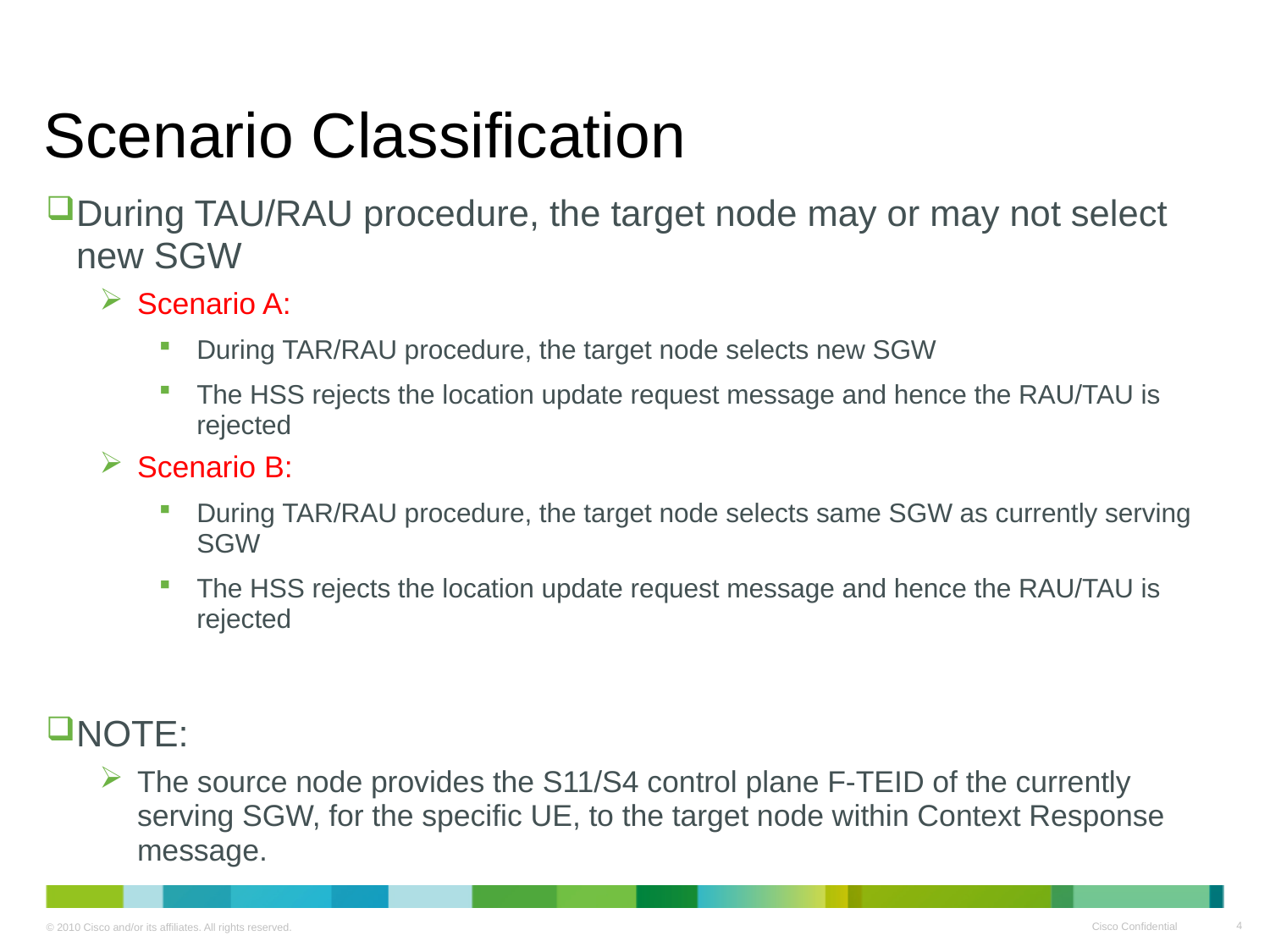

# Scenario Classification
During TAU/RAU procedure, the target node may or may not select new SGW
Scenario A:
During TAR/RAU procedure, the target node selects new SGW
The HSS rejects the location update request message and hence the RAU/TAU is rejected
Scenario B:
During TAR/RAU procedure, the target node selects same SGW as currently serving SGW
The HSS rejects the location update request message and hence the RAU/TAU is rejected

NOTE:
The source node provides the S11/S4 control plane F-TEID of the currently serving SGW, for the specific UE, to the target node within Context Response message.